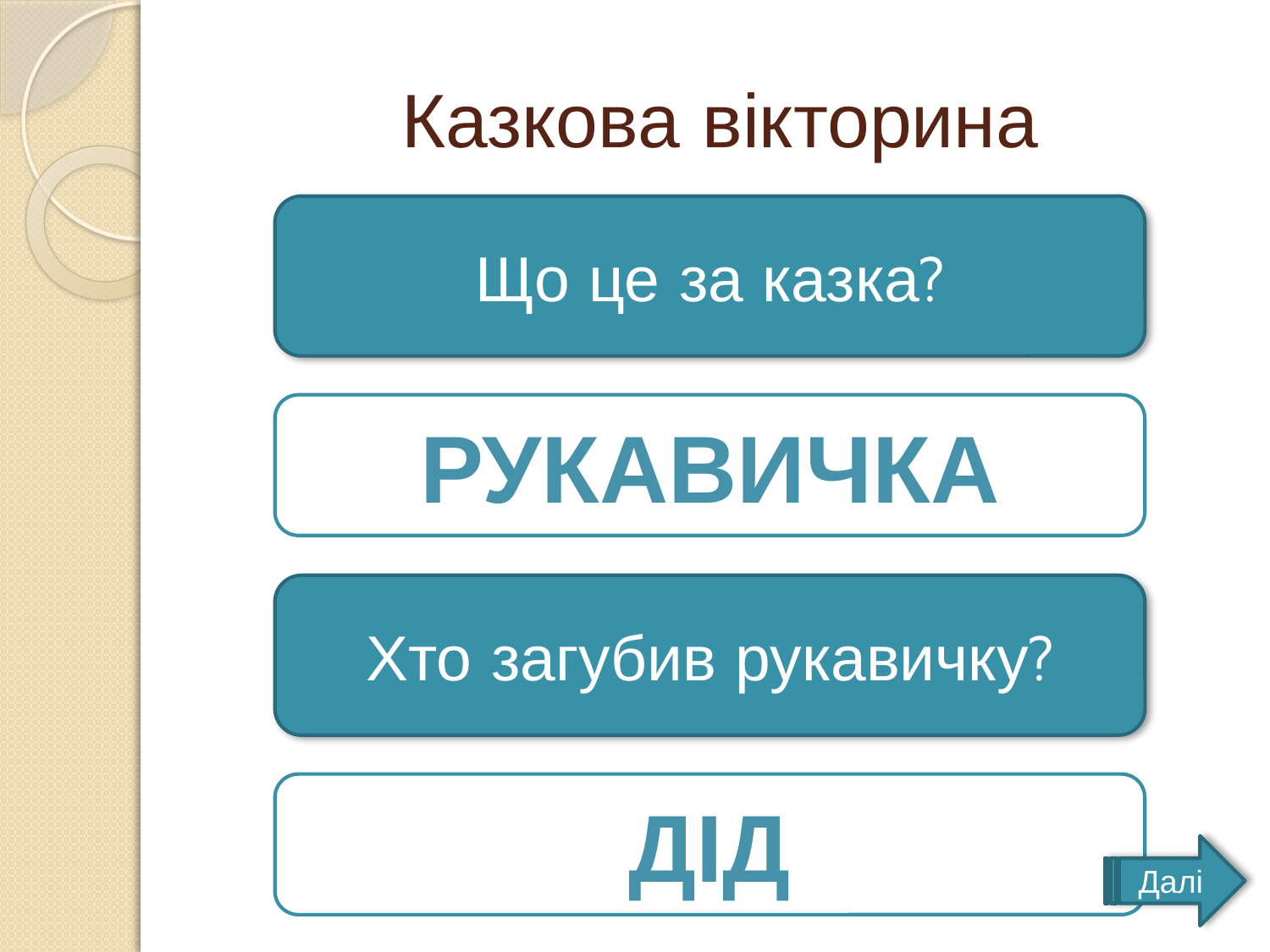

# Казкова вікторина
Що це за казка?
Рукавичка
Хто загубив рукавичку?
Дід
Далі